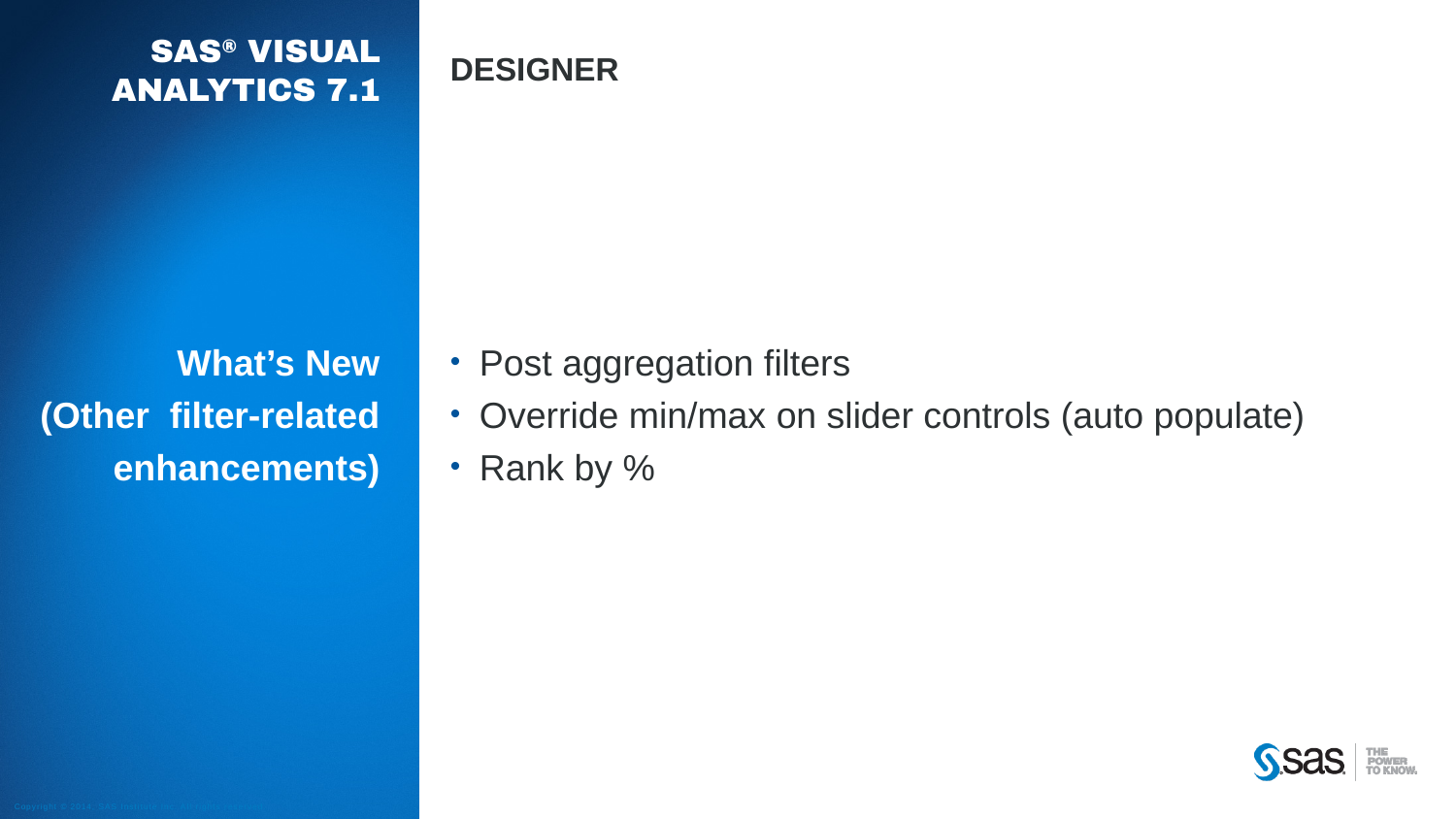

# SAS® Visual Analytics 7.1
Designer
Post aggregation filters
Override min/max on slider controls (auto populate)
Rank by %
What’s New
(Other  filter-related enhancements)